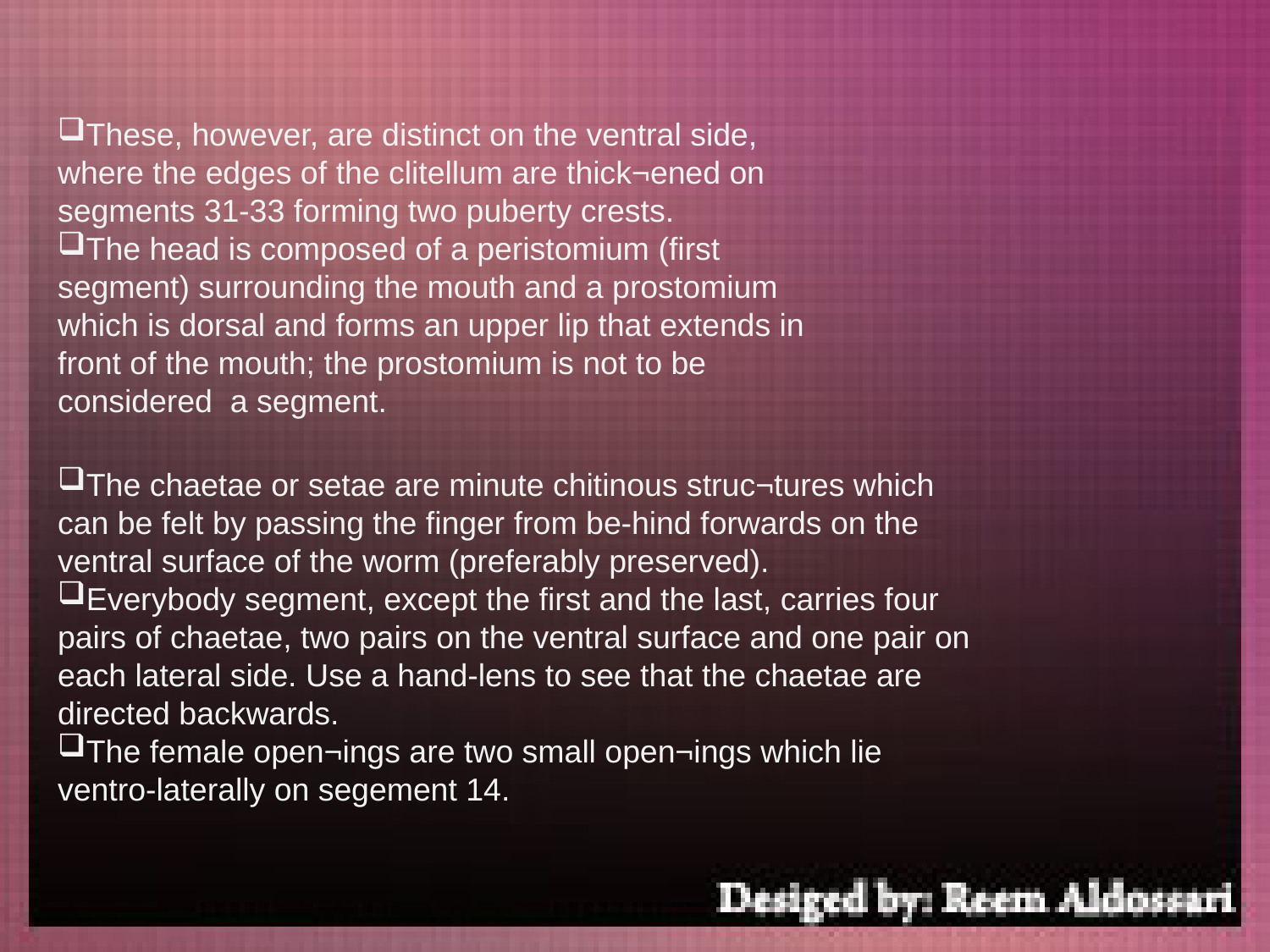

These, however, are distinct on the ventral side, where the edges of the clitellum are thick¬ened on segments 31-33 forming two puberty crests.
The head is composed of a peristomium (first segment) surrounding the mouth and a prostomium which is dorsal and forms an upper lip that extends in front of the mouth; the prostomium is not to be considered  a segment.
The chaetae or setae are minute chitinous struc¬tures which can be felt by passing the finger from be-hind forwards on the ventral surface of the worm (preferably preserved).
Everybody segment, except the first and the last, carries four pairs of chaetae, two pairs on the ventral surface and one pair on each lateral side. Use a hand-lens to see that the chaetae are directed backwards.
The female open¬ings are two small open¬ings which lie ventro-laterally on segement 14.